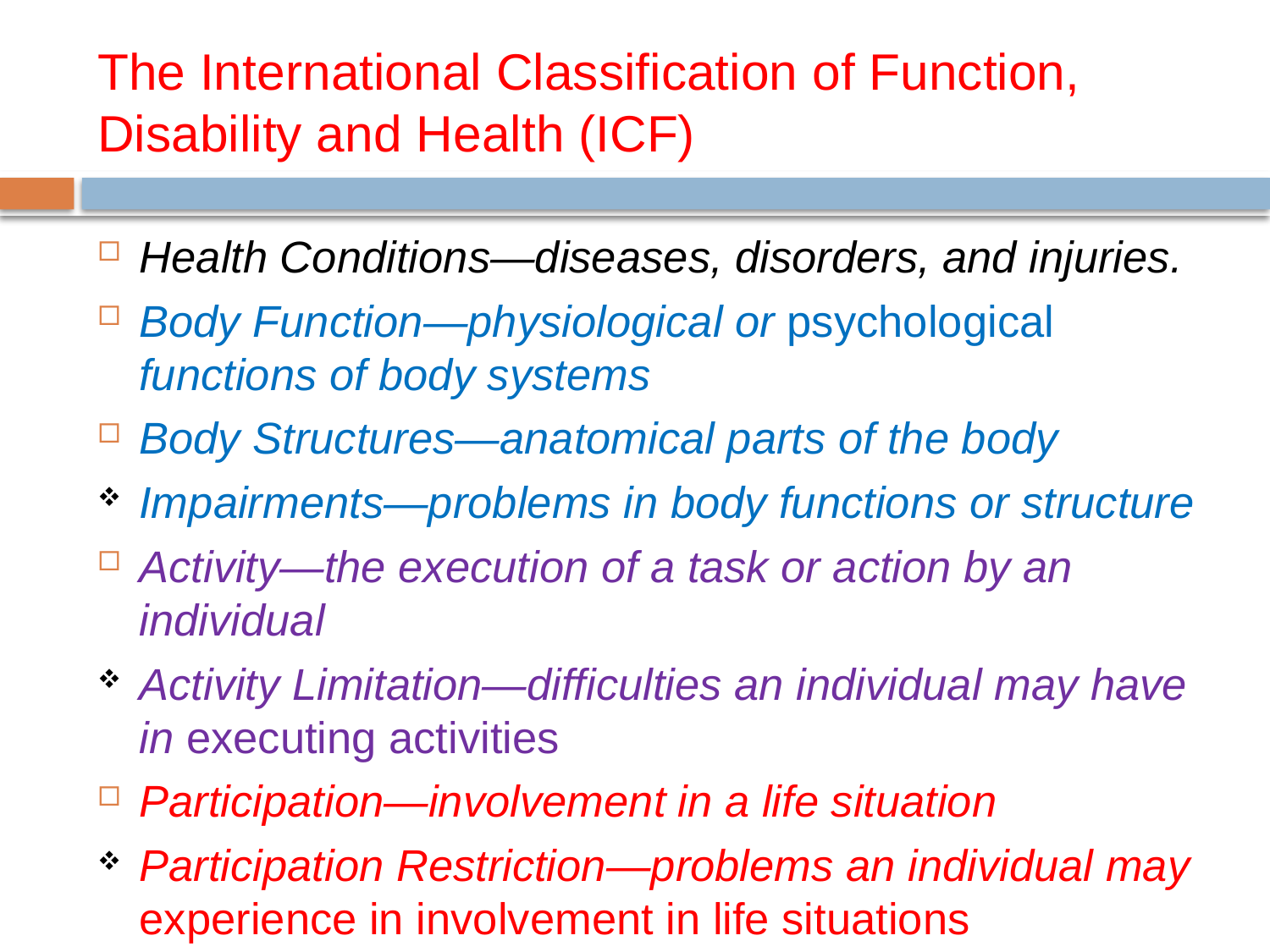

# The International Classification of Function, Disability and Health (ICF)
Health Conditions—diseases, disorders, and injuries.
Body Function—physiological or psychological  functions of body systems
Body Structures—anatomical parts of the body
Impairments—problems in body functions or structure
Activity—the execution of a task or action by an individual
Activity Limitation—difficulties an individual may have in executing activities
Participation—involvement in a life situation
Participation Restriction—problems an individual may experience in involvement in life situations